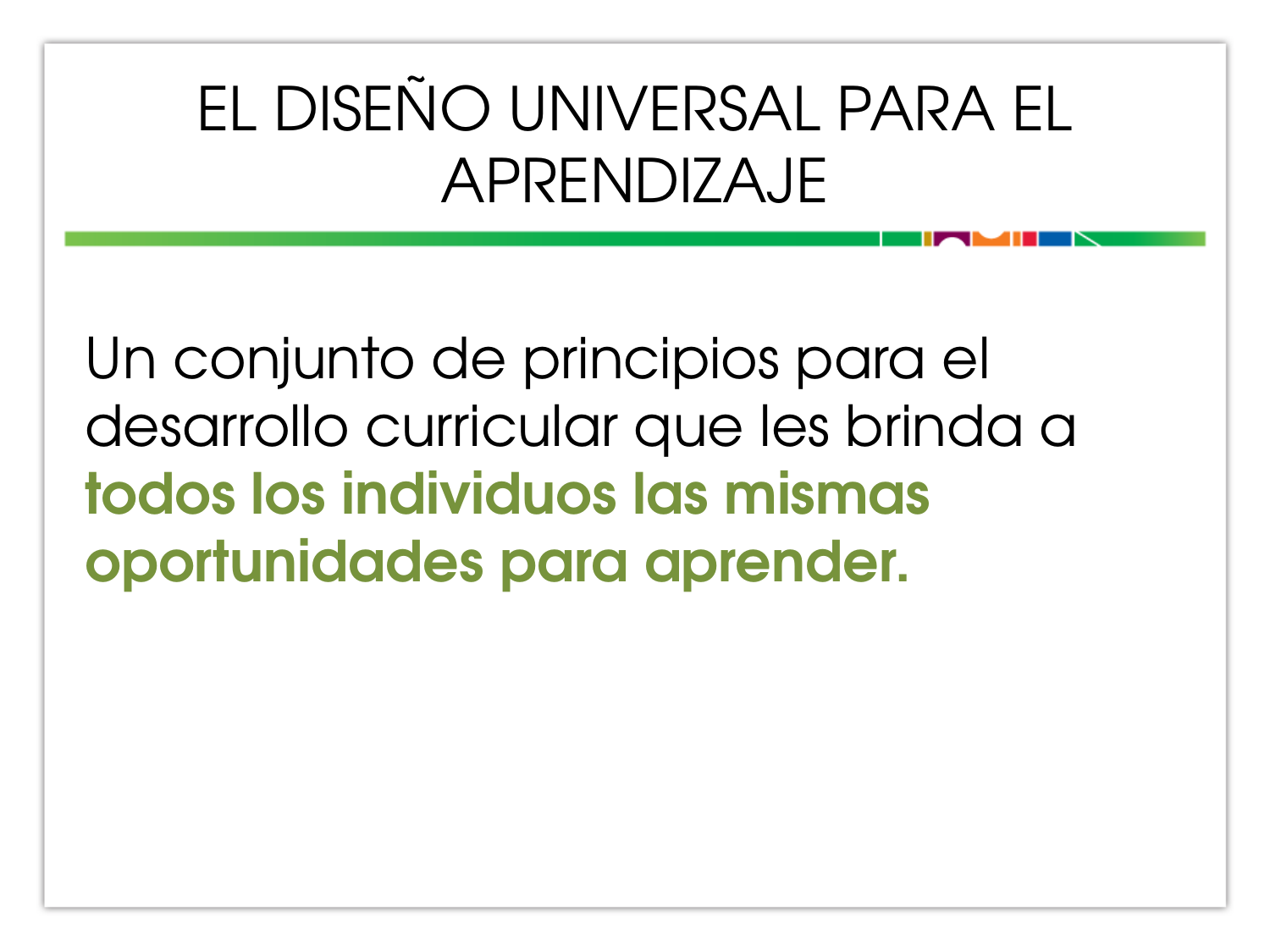

# El Diseño Universal para el aprendizaje
Un conjunto de principios para el desarrollo curricular que les brinda a todos los individuos las mismas oportunidades para aprender.